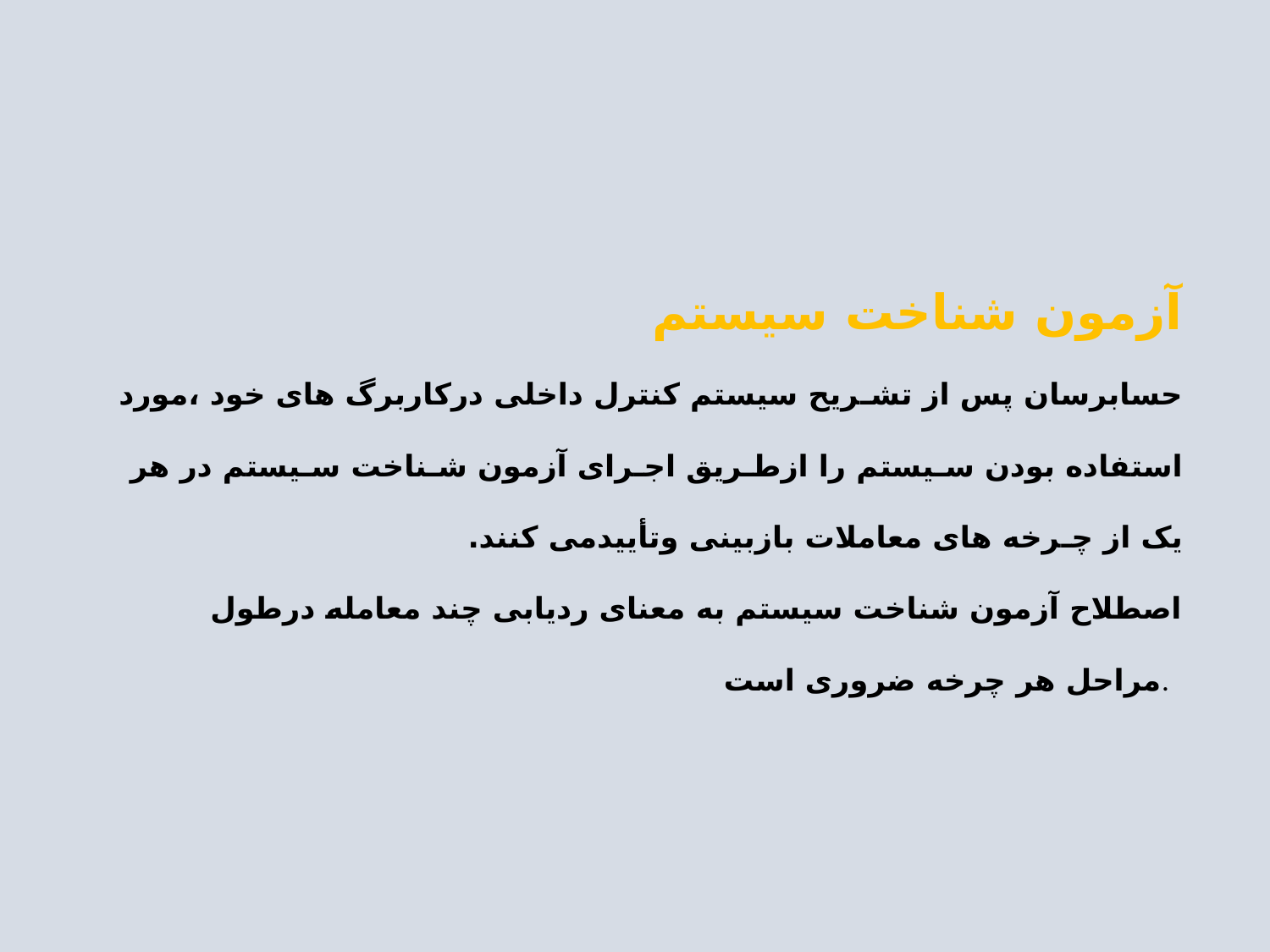

# آزمون شناخت سیستم حسابرسان پس از تشـریح سیستم کنترل داخلی درکاربرگ های خود ،مورد استفاده بودن سـیستم را ازطـریق اجـرای آزمون شـناخت سـیستم در هر یک از چـرخه های معاملات بازبینی وتأییدمی کنند. اصطلاح آزمون شناخت سیستم به معنای ردیابی چند معامله درطول مراحل هر چرخه ضروری است.